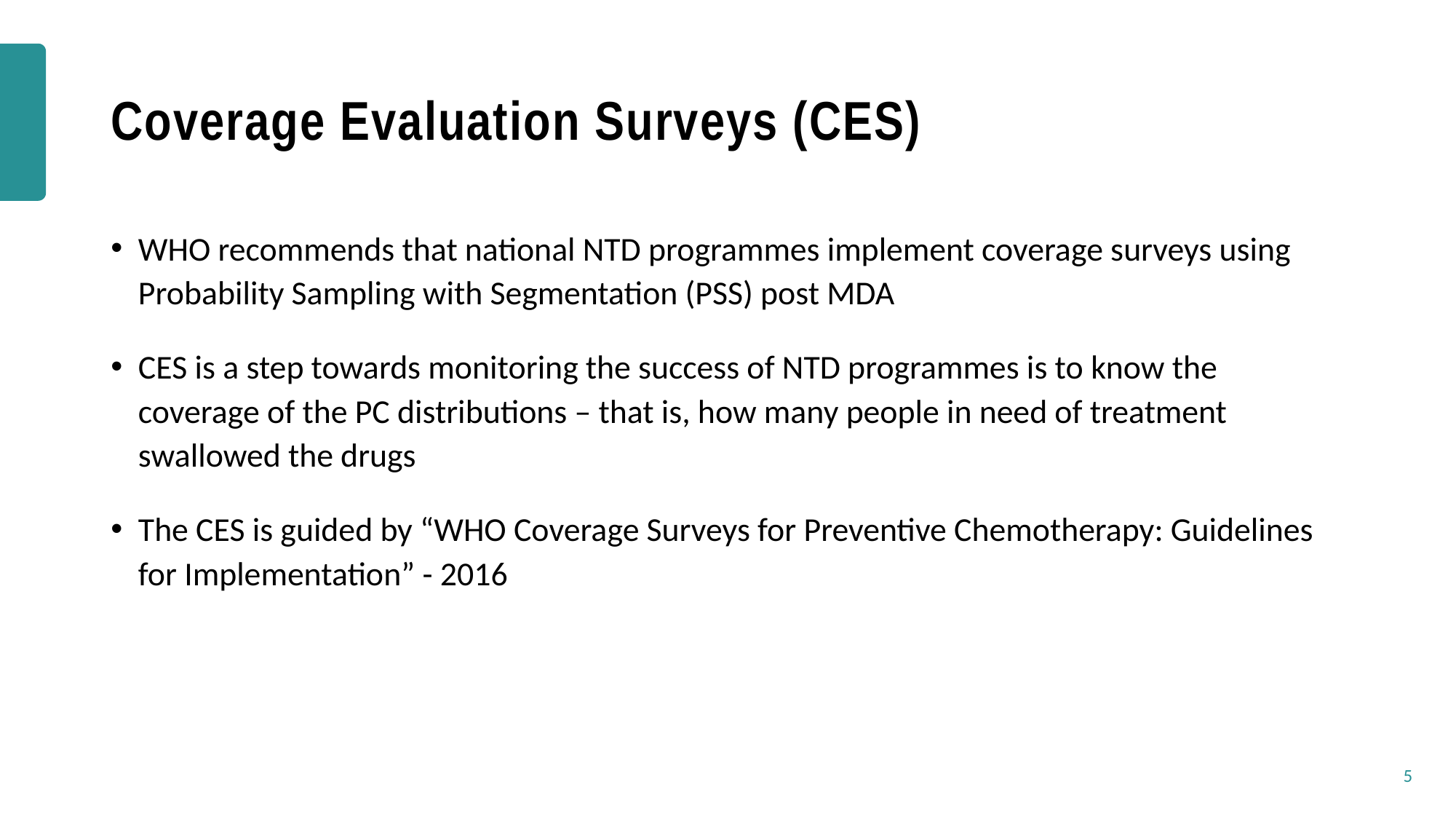

# Coverage Evaluation Surveys (CES)
WHO recommends that national NTD programmes implement coverage surveys using Probability Sampling with Segmentation (PSS) post MDA
CES is a step towards monitoring the success of NTD programmes is to know the coverage of the PC distributions – that is, how many people in need of treatment swallowed the drugs
The CES is guided by “WHO Coverage Surveys for Preventive Chemotherapy: Guidelines for Implementation” - 2016
5